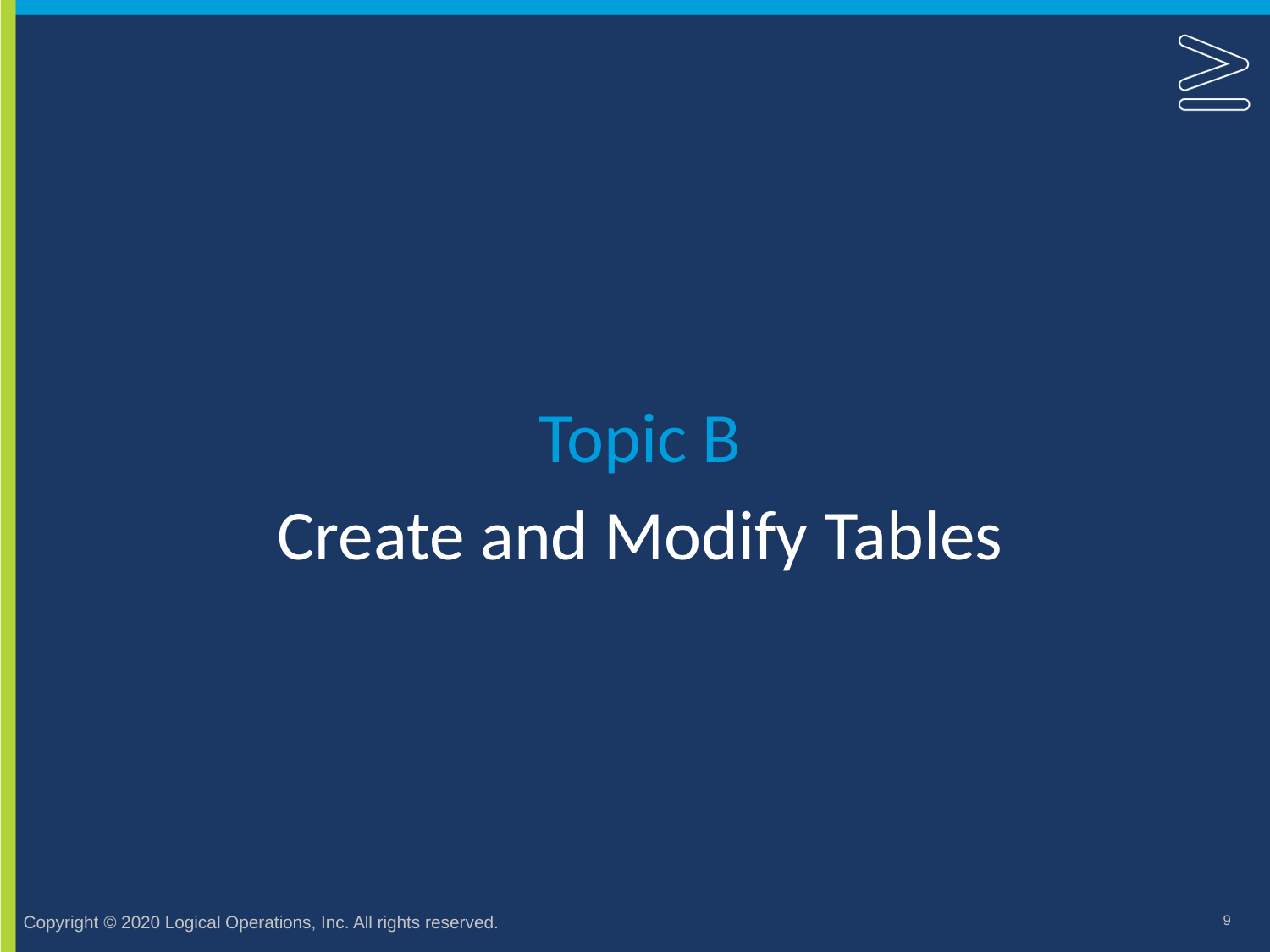

Topic B
# Create and Modify Tables
9